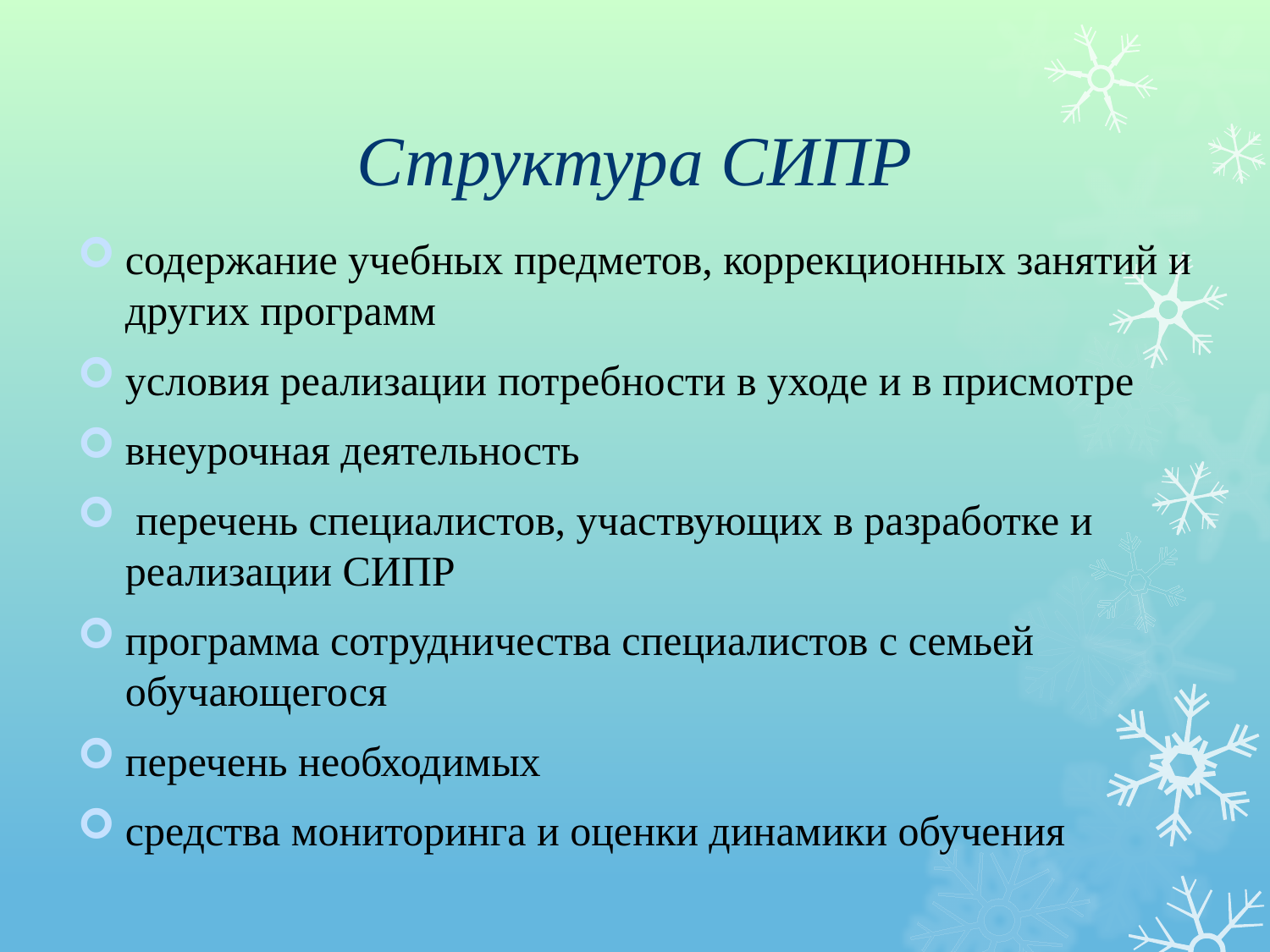

# Структура СИПР
содержание учебных предметов, коррекционных занятий и других программ
условия реализации потребности в уходе и в присмотре
внеурочная деятельность
 перечень специалистов, участвующих в разработке и реализации СИПР
программа сотрудничества специалистов с семьей обучающегося
перечень необходимых
средства мониторинга и оценки динамики обучения